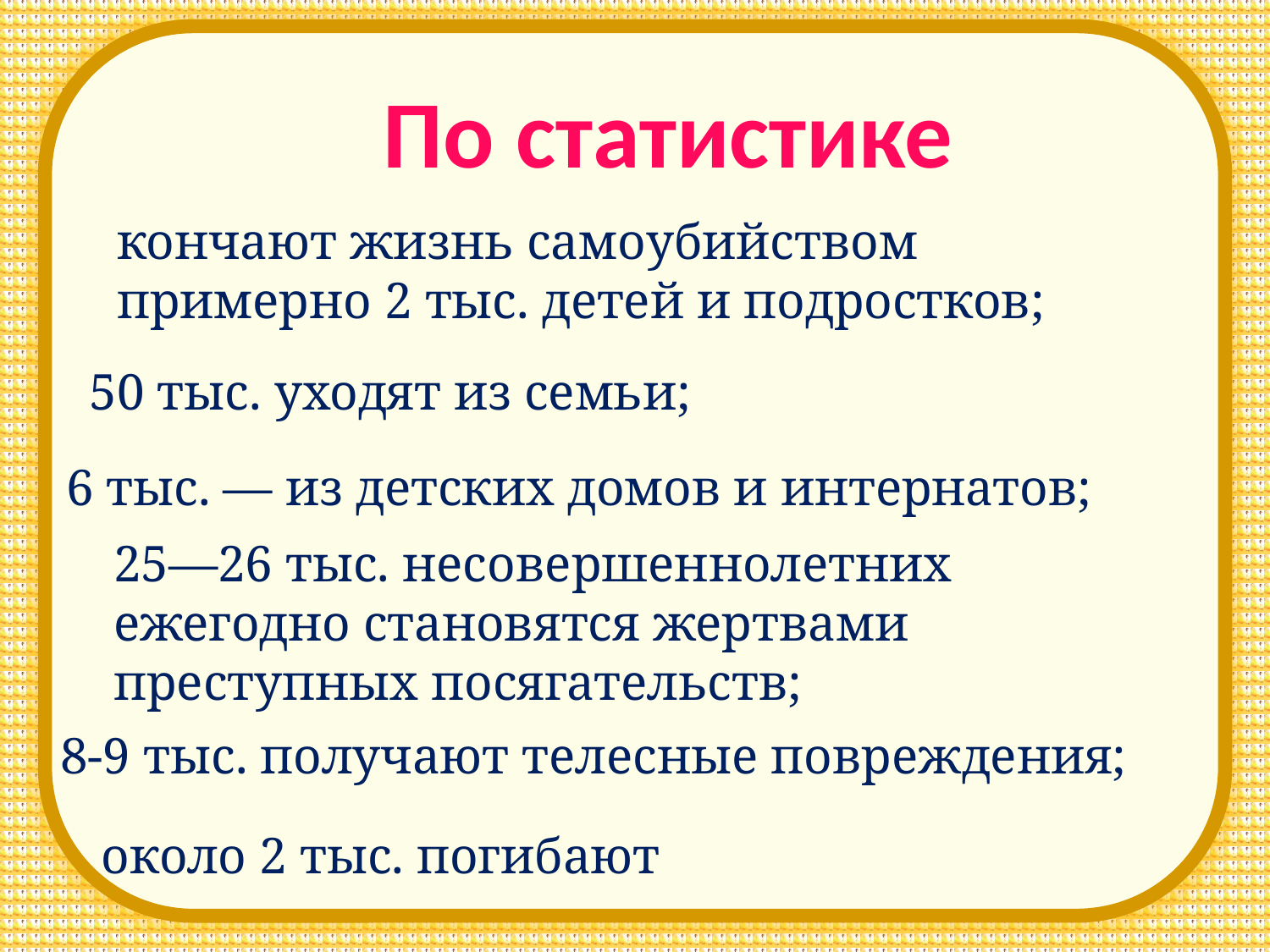

По статистике
кончают жизнь самоубийством примерно 2 тыс. детей и подростков;
50 тыс. уходят из семьи;
6 тыс. — из детских домов и интернатов;
25—26 тыс. несовершеннолетних ежегодно становятся жертвами преступных посягательств;
8-9 тыс. получают телесные повреждения;
около 2 тыс. погибают